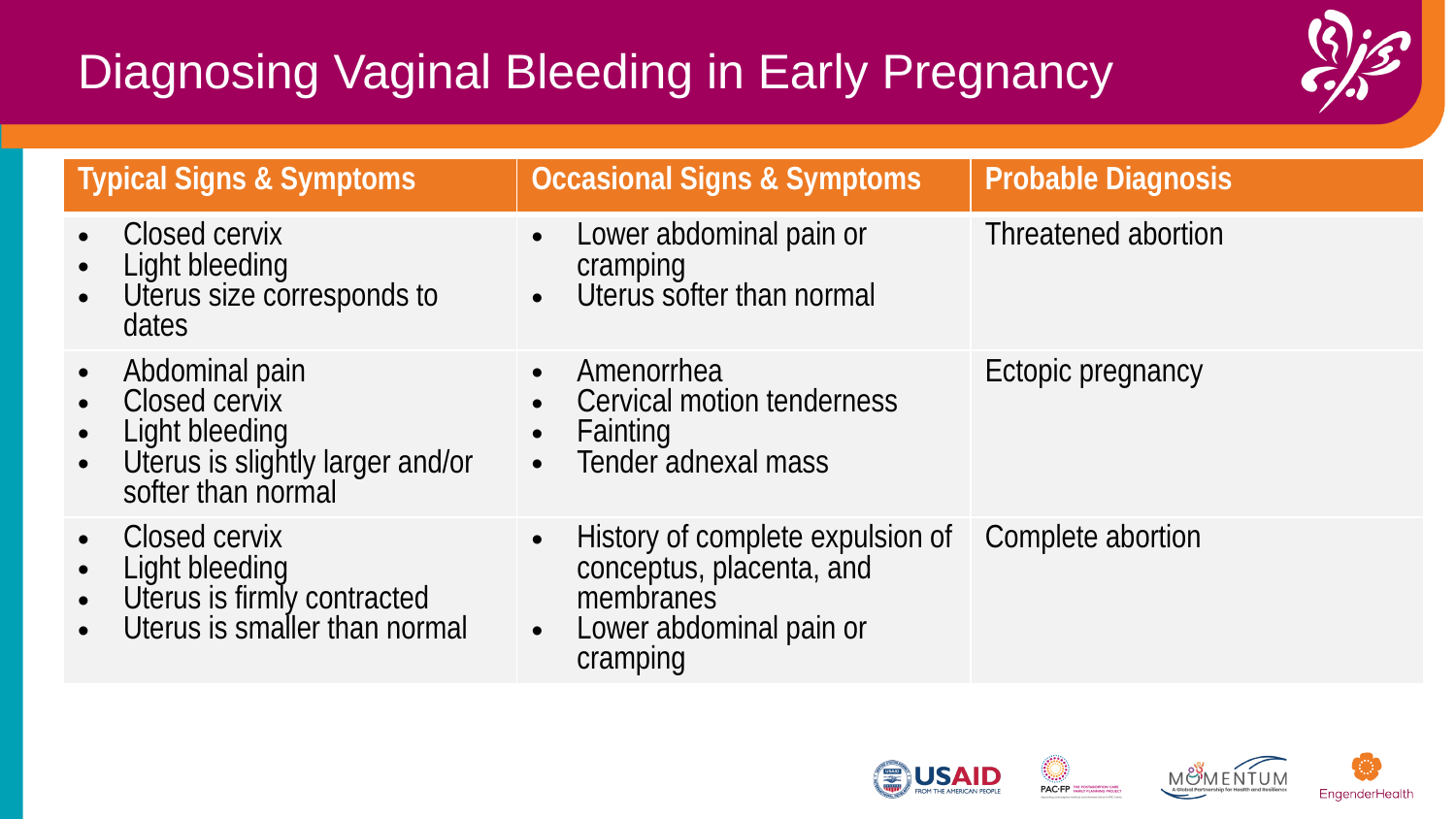

Diagnosing Vaginal Bleeding in Early Pregnancy
| Typical Signs & Symptoms | Occasional Signs & Symptoms | Probable Diagnosis |
| --- | --- | --- |
| Closed cervix Light bleeding Uterus size corresponds to dates | Lower abdominal pain or cramping Uterus softer than normal | Threatened abortion |
| Abdominal pain  Closed cervix Light bleeding  Uterus is slightly larger and/or softer than normal | Amenorrhea  Cervical motion tenderness  Fainting  Tender adnexal mass | Ectopic pregnancy |
| Closed cervix Light bleeding Uterus is firmly contracted Uterus is smaller than normal | History of complete expulsion of conceptus, placenta, and membranes  Lower abdominal pain or cramping | Complete abortion |